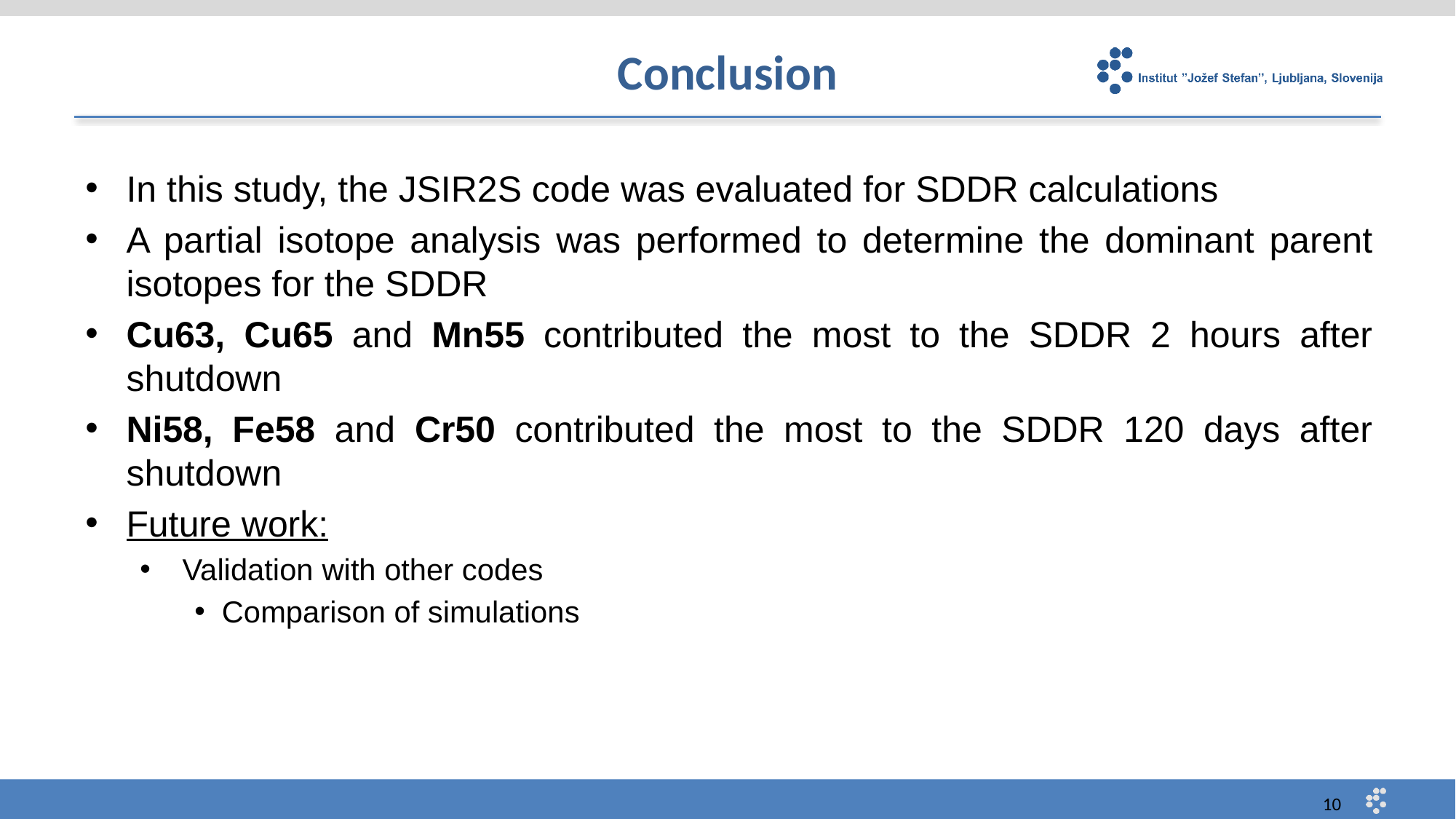

# Conclusion
In this study, the JSIR2S code was evaluated for SDDR calculations
A partial isotope analysis was performed to determine the dominant parent isotopes for the SDDR
Cu63, Cu65 and Mn55 contributed the most to the SDDR 2 hours after shutdown
Ni58, Fe58 and Cr50 contributed the most to the SDDR 120 days after shutdown
Future work:
 Validation with other codes
Comparison of simulations
10